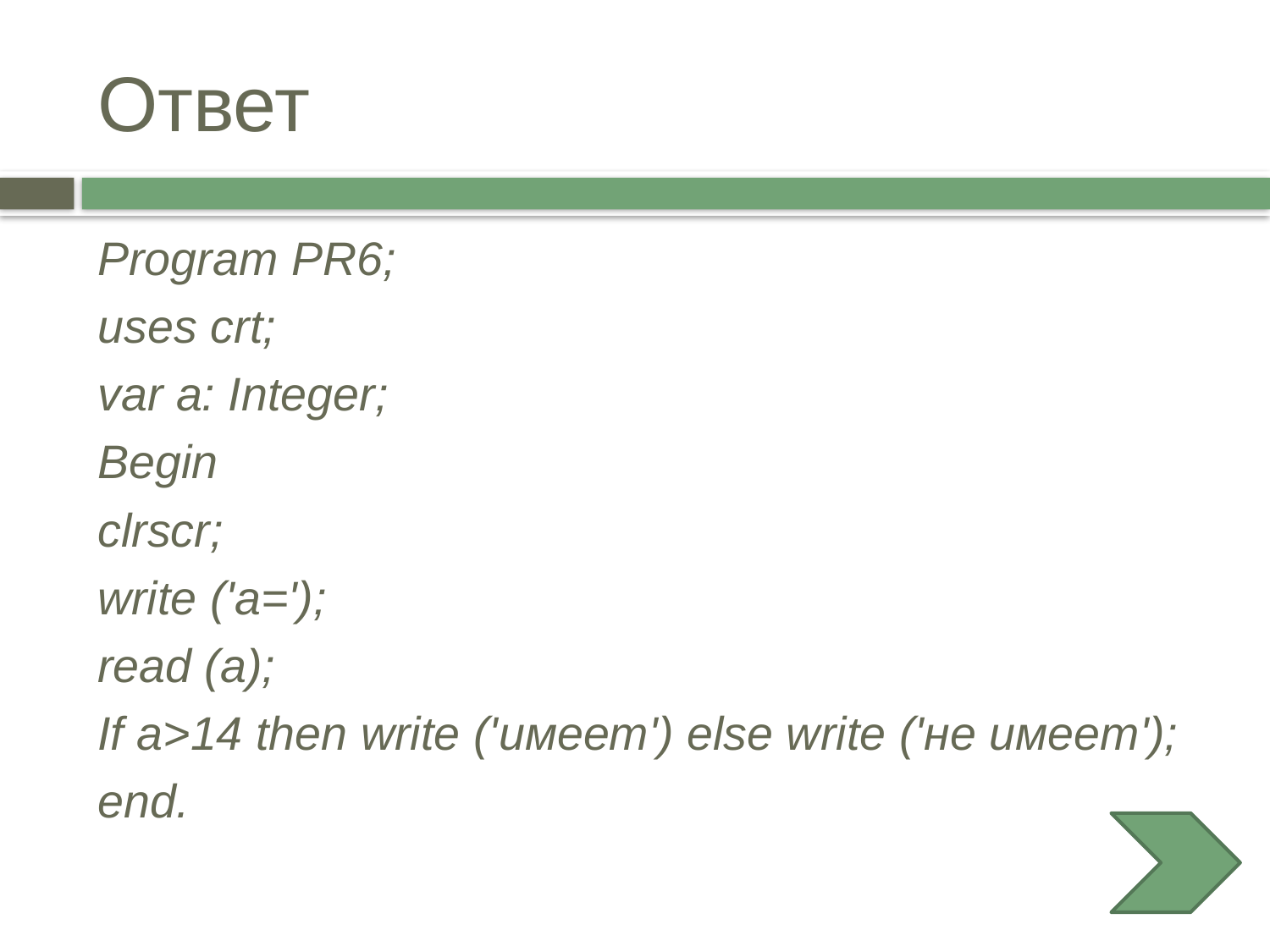

# Ответ
Program PR6;
uses crt;
var a: Integer;
Begin
clrscr;
write ('a=');
read (a);
If a>14 then write ('имеет') else write ('не имеет');
end.